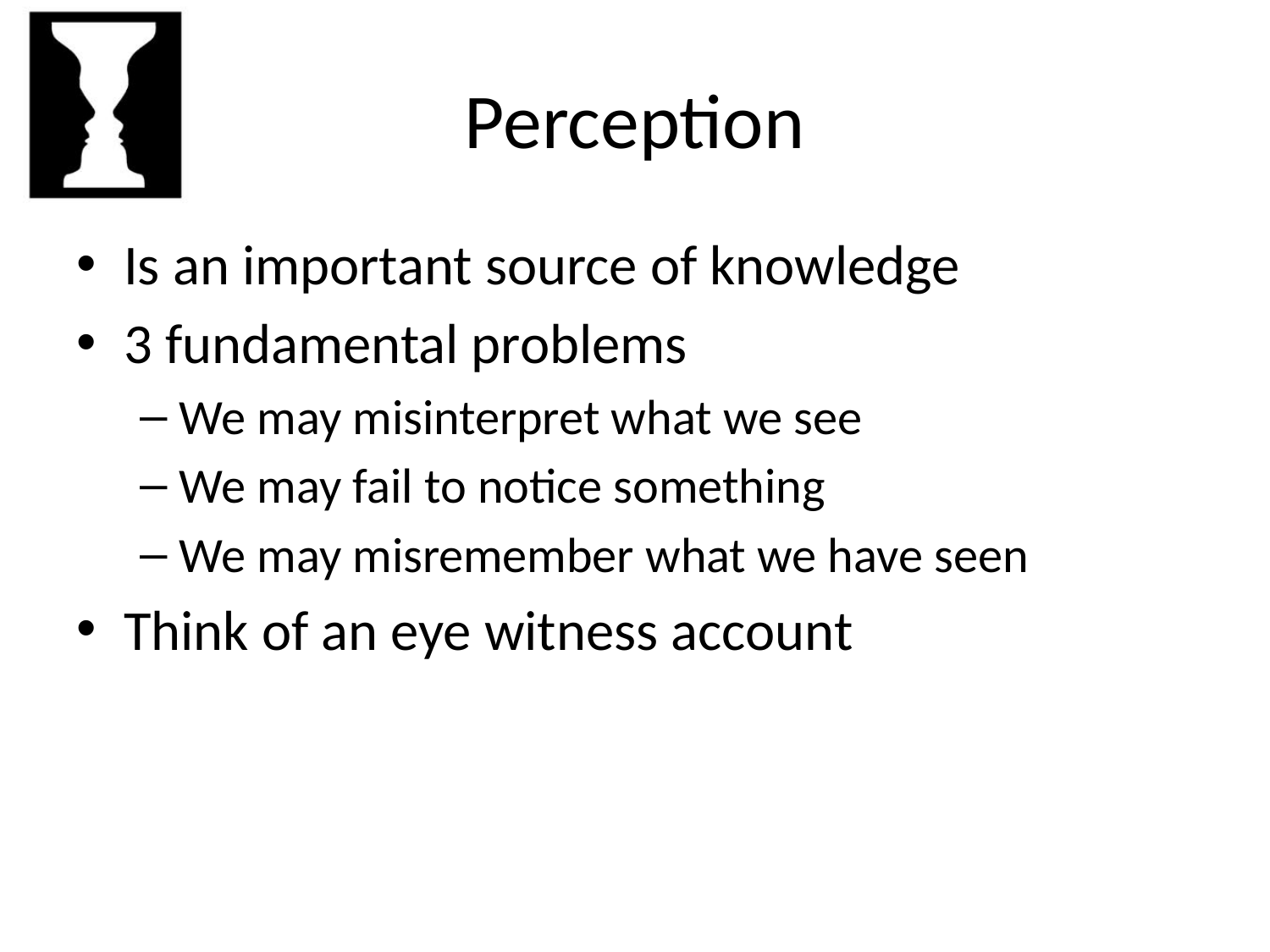

# Perception
Is an important source of knowledge
3 fundamental problems
We may misinterpret what we see
We may fail to notice something
We may misremember what we have seen
Think of an eye witness account